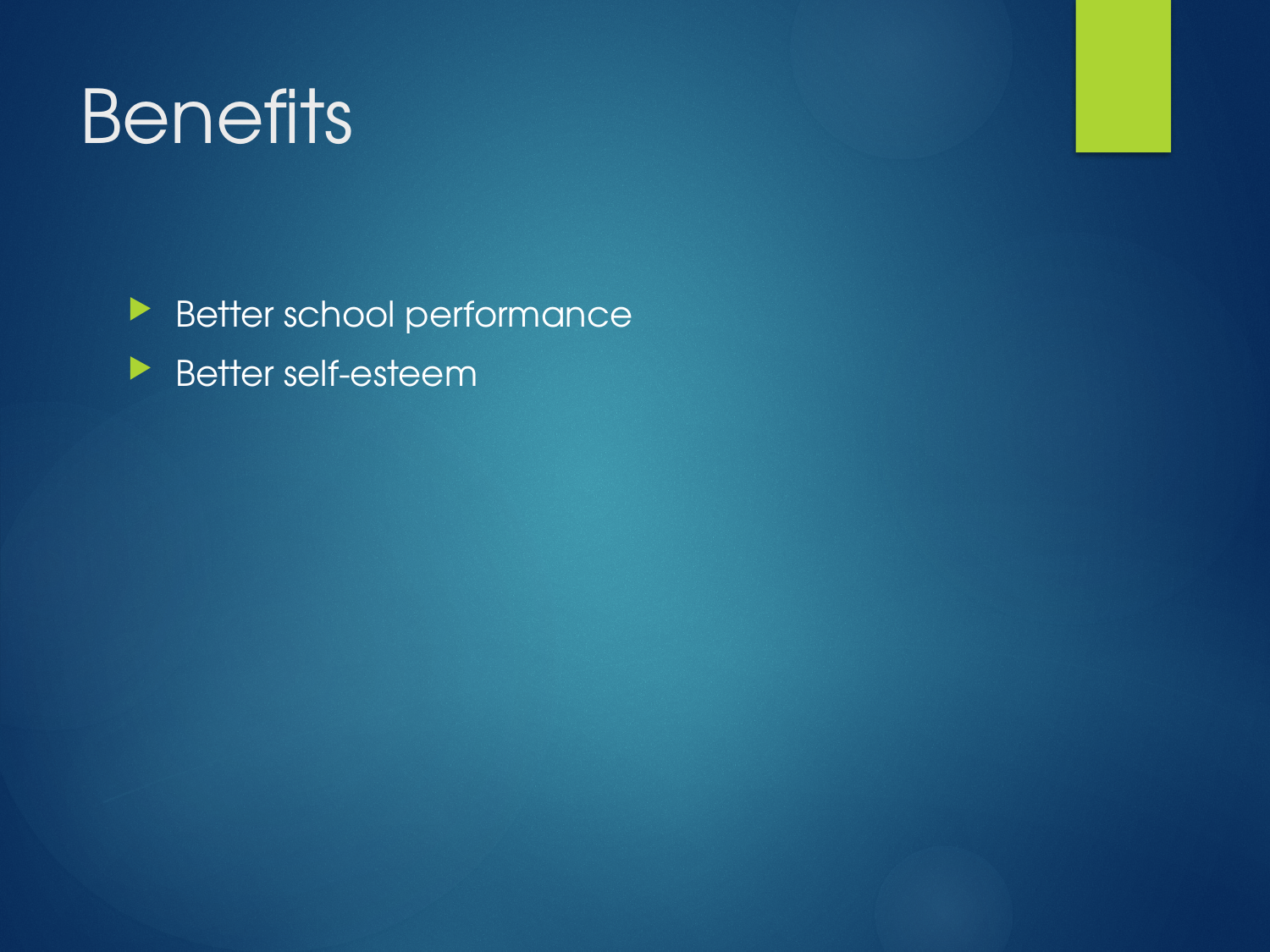

# Benefits
Better school performance
Better self-esteem